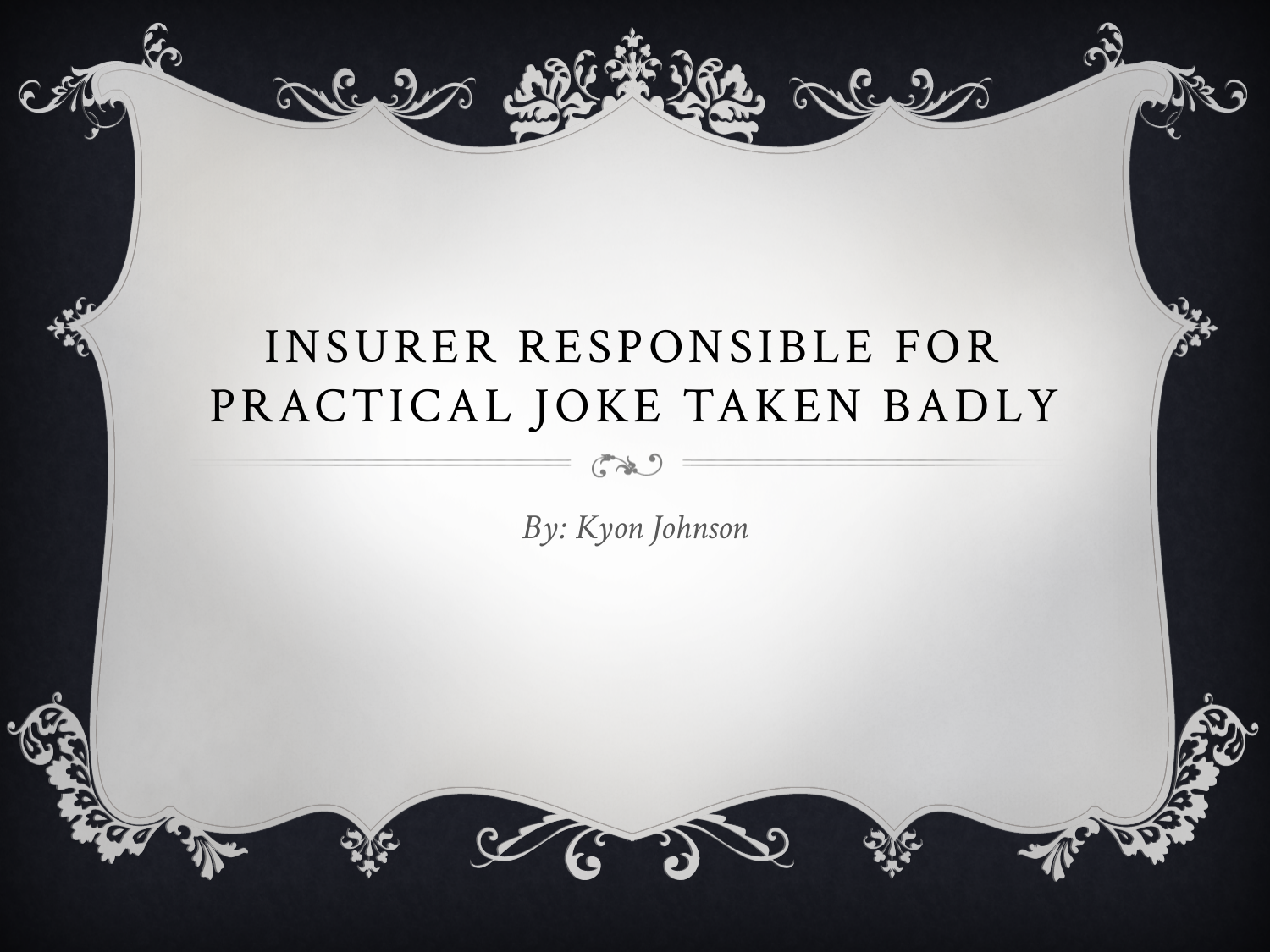

# Insurer Responsible for Practical Joke Taken Badly
By: Kyon Johnson